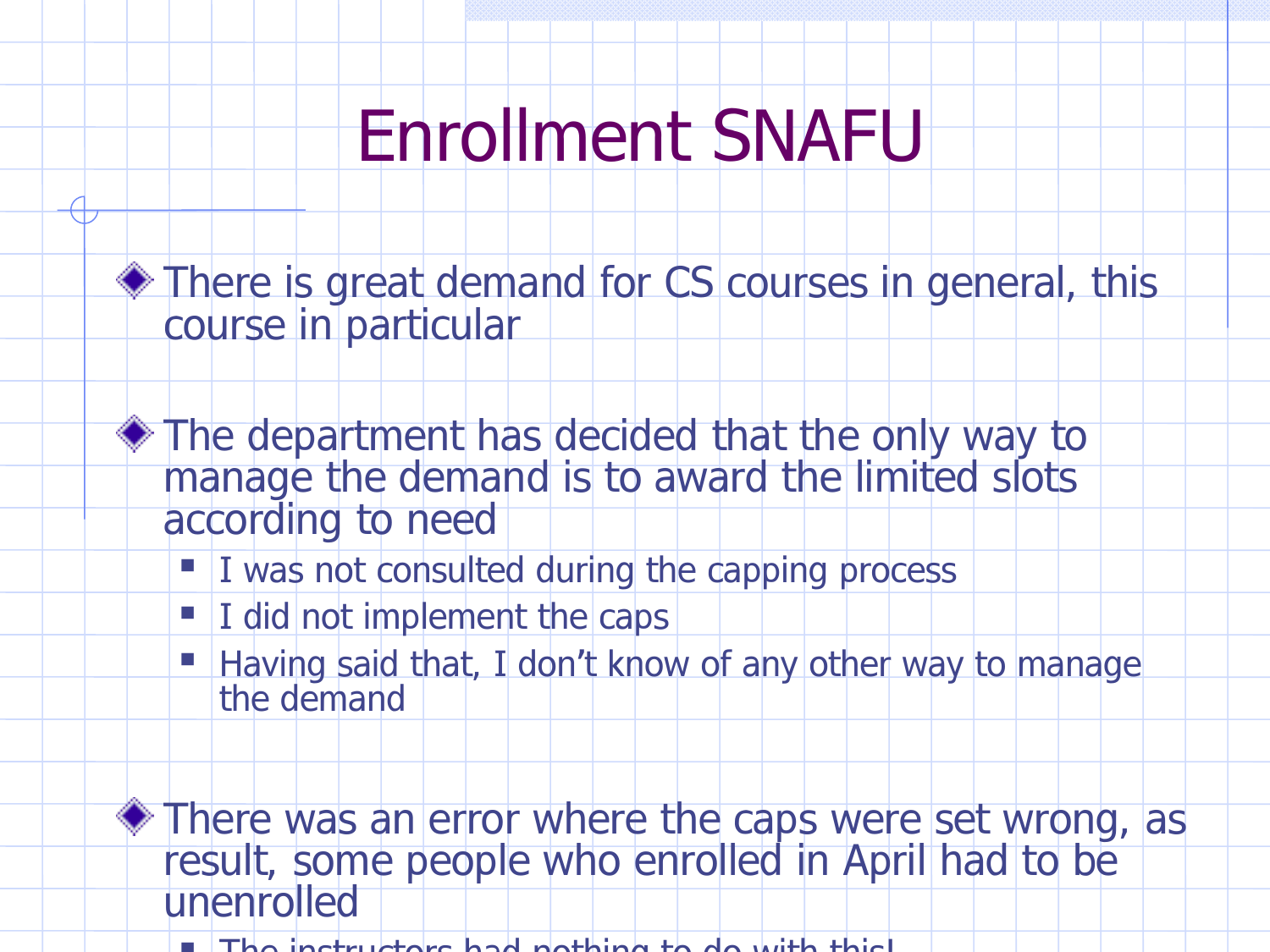

# Enrollment SNAFU
There is great demand for CS courses in general, this course in particular

The department has decided that the only way to manage the demand is to award the limited slots according to need
I was not consulted during the capping process
I did not implement the caps
Having said that, I don’t know of any other way to manage the demand

There was an error where the caps were set wrong, as result, some people who enrolled in April had to be unenrolled
The instructors had nothing to do with this!